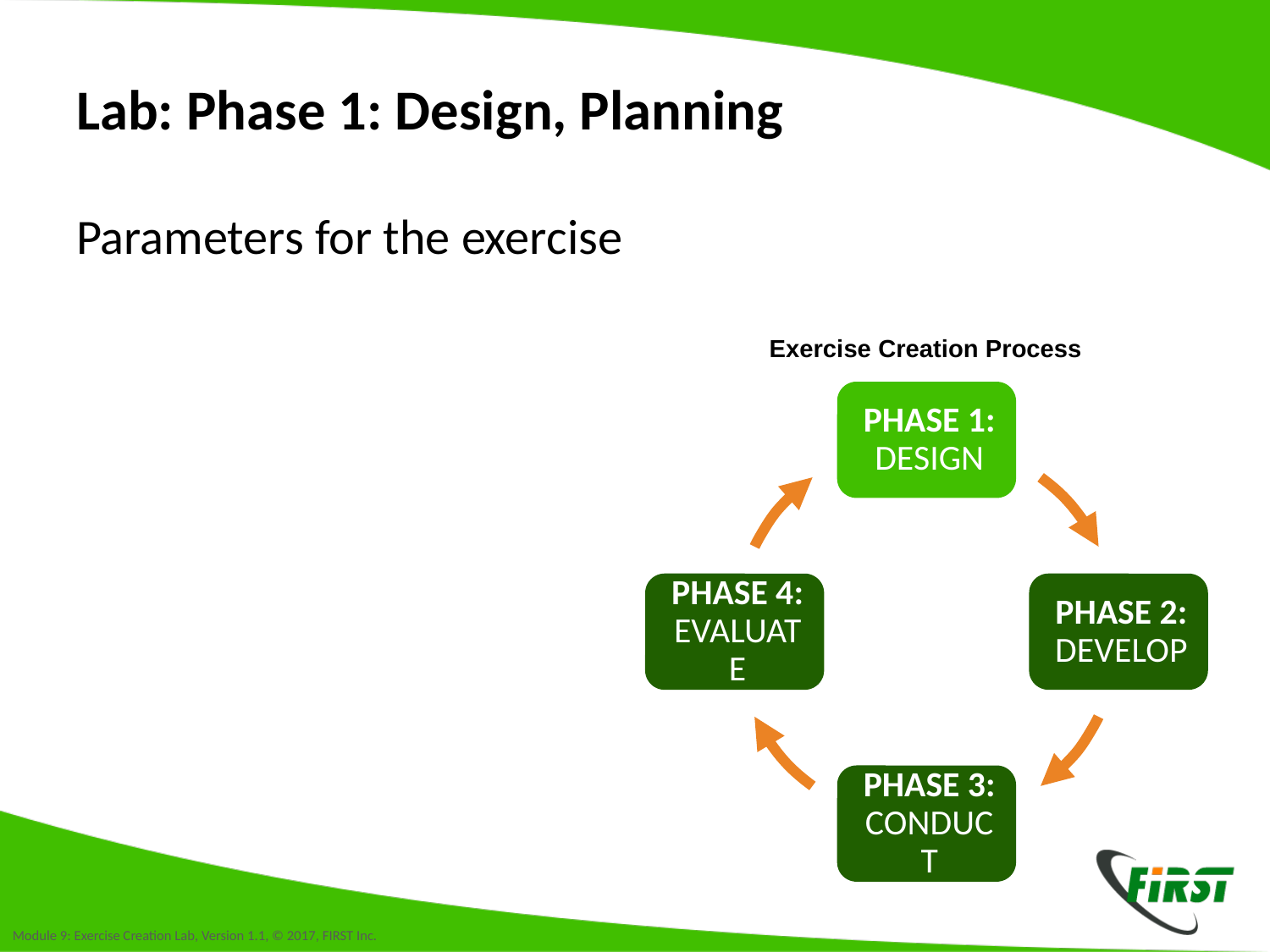

# Lab: Phase 1: Design, Planning
Parameters for the exercise

Exercise Creation Process
PHASE 1: DESIGN
PHASE 2: DEVELOP
PHASE 3: CONDUCT
PHASE 4: EVALUATE